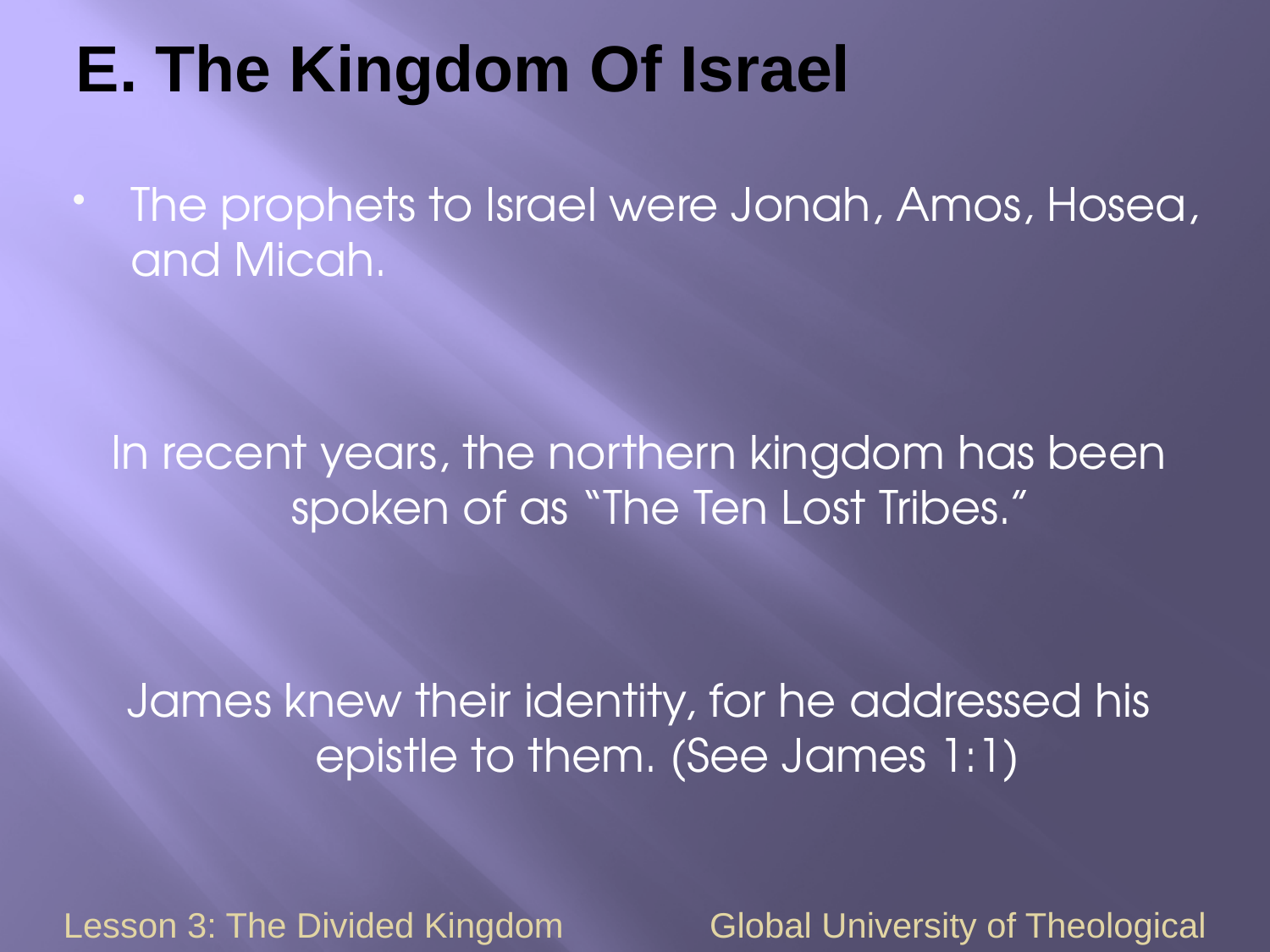

# E. The Kingdom Of Israel
The prophets to Israel were Jonah, Amos, Hosea, and Micah.

In recent years, the northern kingdom has been spoken of as “The Ten Lost Tribes.”

James knew their identity, for he addressed his epistle to them. (See James 1:1)
Lesson 3: The Divided Kingdom               Global University of Theological Studies